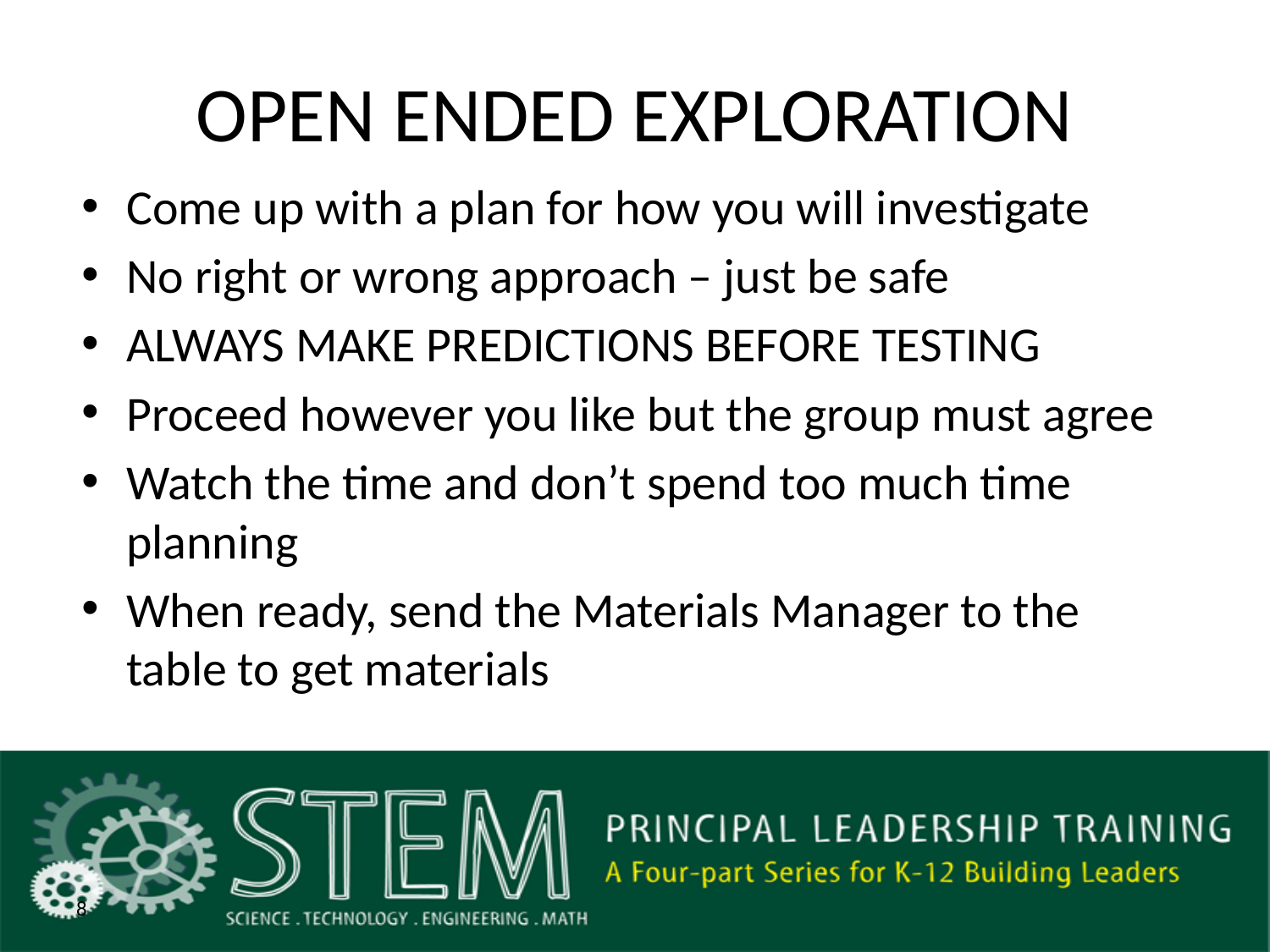

# OPEN ENDED EXPLORATION
Come up with a plan for how you will investigate
No right or wrong approach – just be safe
ALWAYS MAKE PREDICTIONS BEFORE TESTING
Proceed however you like but the group must agree
Watch the time and don’t spend too much time planning
When ready, send the Materials Manager to the table to get materials
8